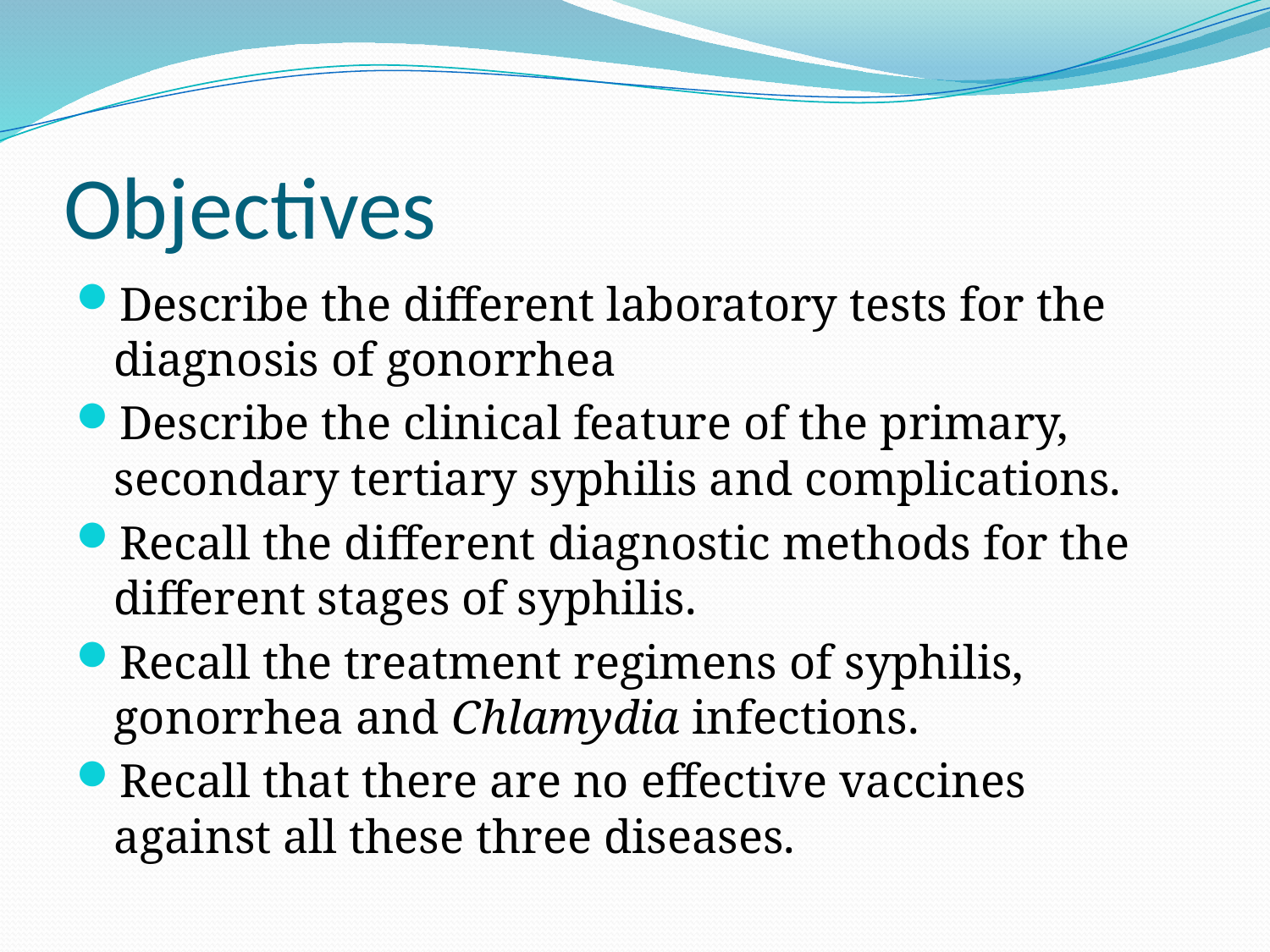

# Objectives
Describe the different laboratory tests for the diagnosis of gonorrhea
Describe the clinical feature of the primary, secondary tertiary syphilis and complications.
Recall the different diagnostic methods for the different stages of syphilis.
Recall the treatment regimens of syphilis, gonorrhea and Chlamydia infections.
Recall that there are no effective vaccines against all these three diseases.